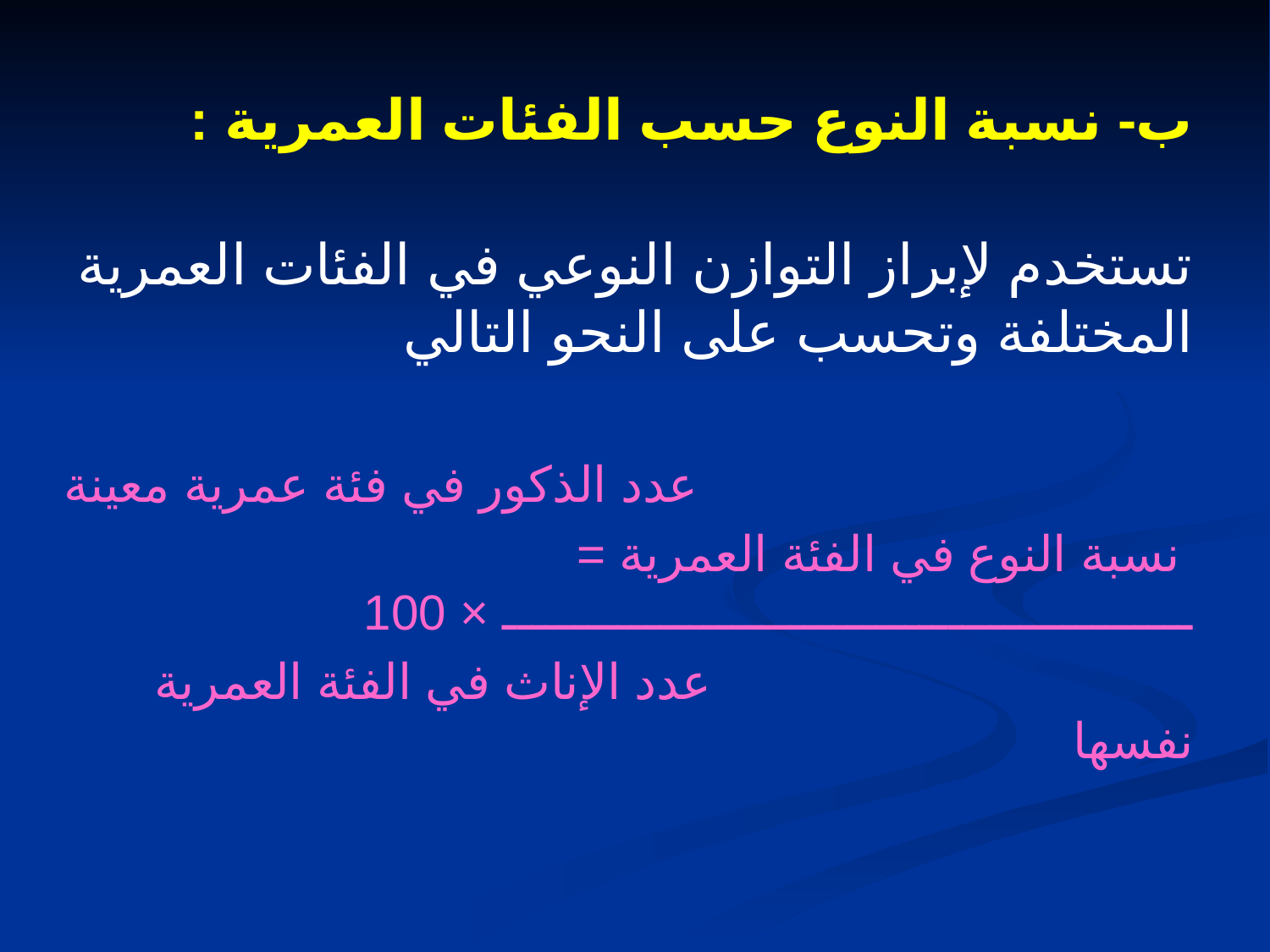

# ب- نسبة النوع حسب الفئات العمرية :
تستخدم لإبراز التوازن النوعي في الفئات العمرية المختلفة وتحسب على النحو التالي

                                    عدد الذكور في فئة عمرية معينة
 نسبة النوع في الفئة العمرية = ــــــــــــــــــــــــــــــــــــــــــــــــ × 100
                                   عدد الإناث في الفئة العمرية نفسها